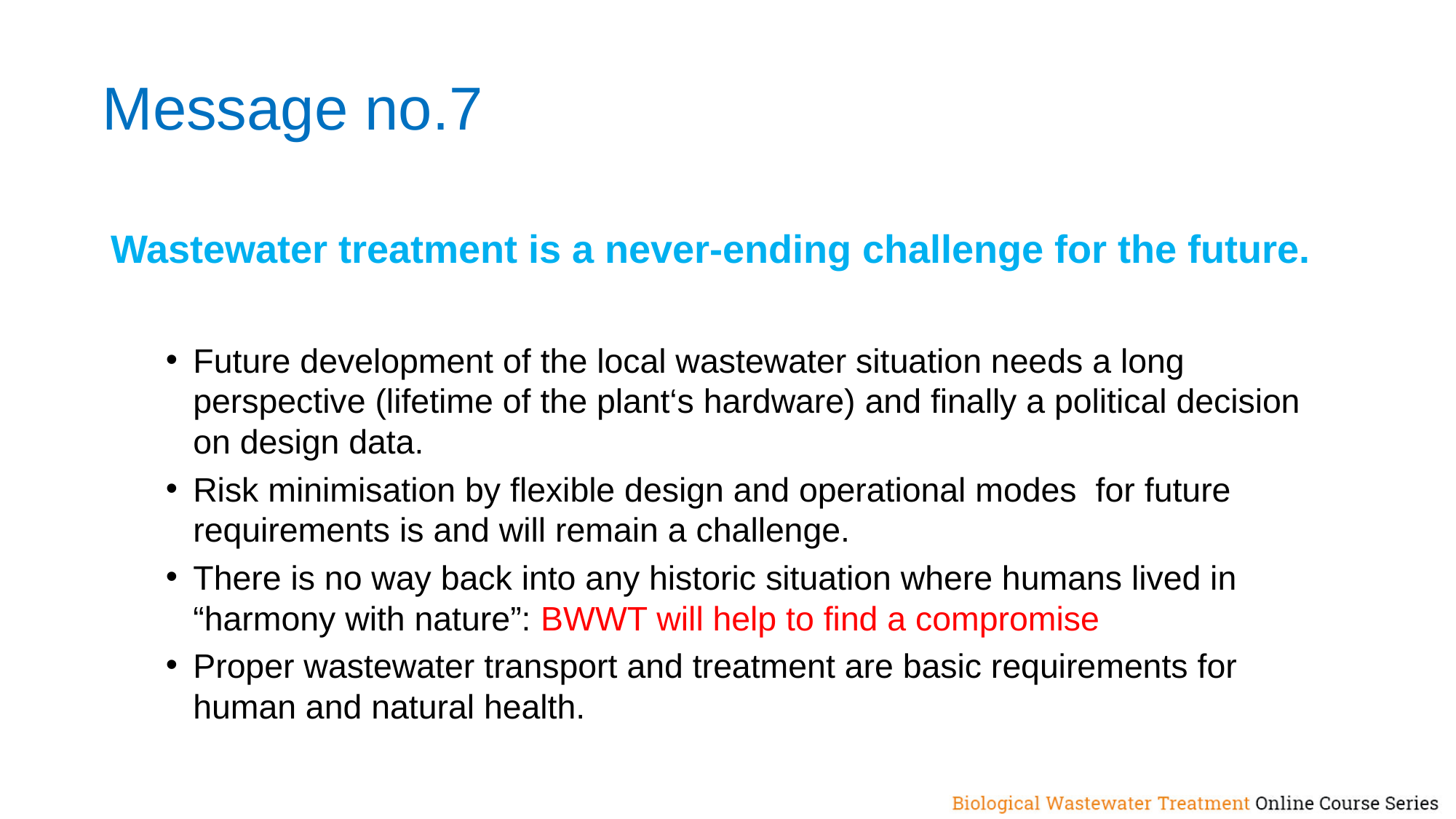

# Message no.7
Wastewater treatment is a never-ending challenge for the future.

Future development of the local wastewater situation needs a long perspective (lifetime of the plant‘s hardware) and finally a political decision on design data.
Risk minimisation by flexible design and operational modes  for future requirements is and will remain a challenge.
There is no way back into any historic situation where humans lived in “harmony with nature”: BWWT will help to find a compromise
Proper wastewater transport and treatment are basic requirements for human and natural health.